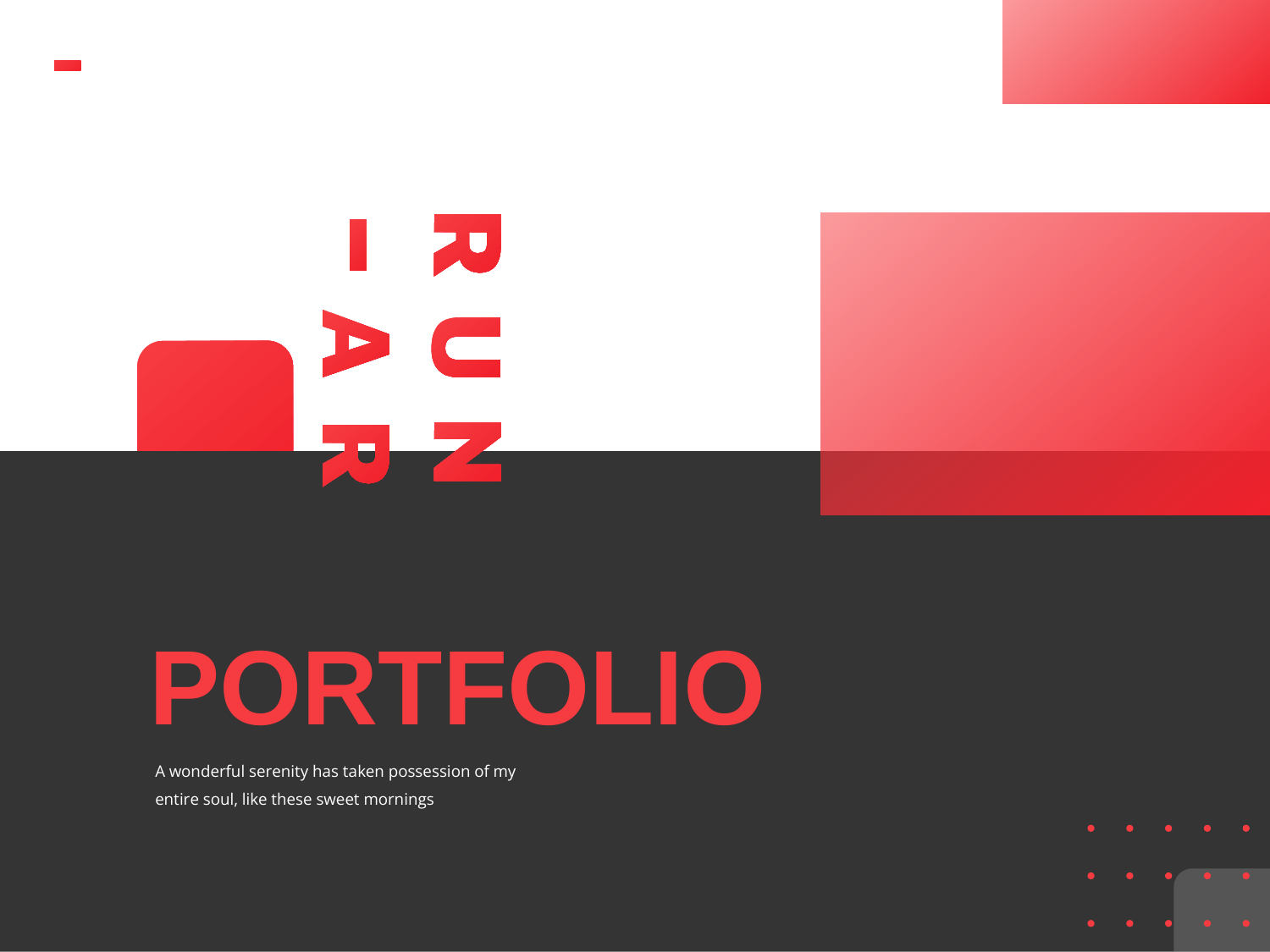

PORTFOLIO
A wonderful serenity has taken possession of my entire soul, like these sweet mornings